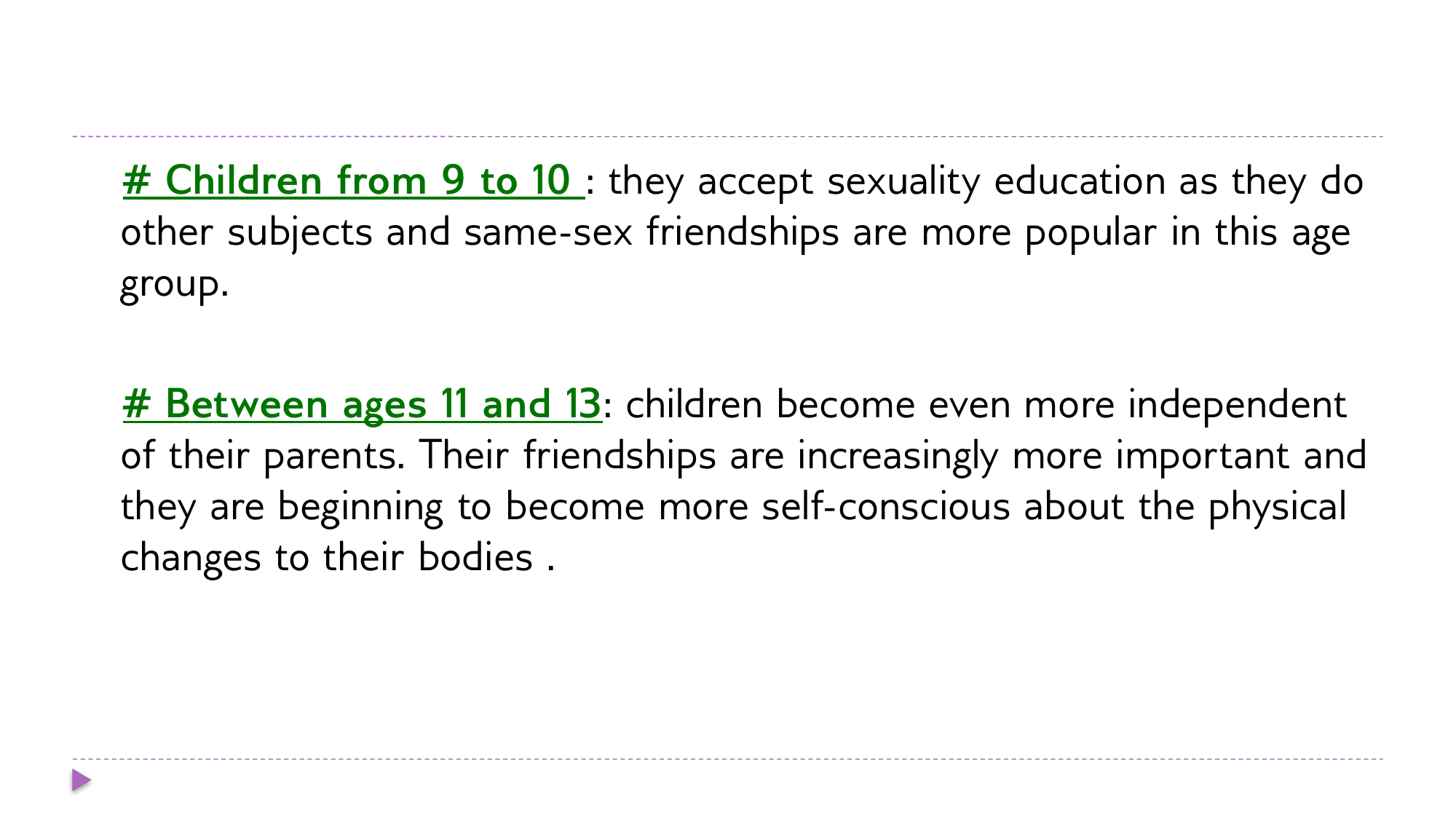

#
   # Children from 9 to 10 : they accept sexuality education as they do other subjects and same-sex friendships are more popular in this age group.

   # Between ages 11 and 13: children become even more independent of their parents. Their friendships are increasingly more important and they are beginning to become more self-conscious about the physical changes to their bodies .